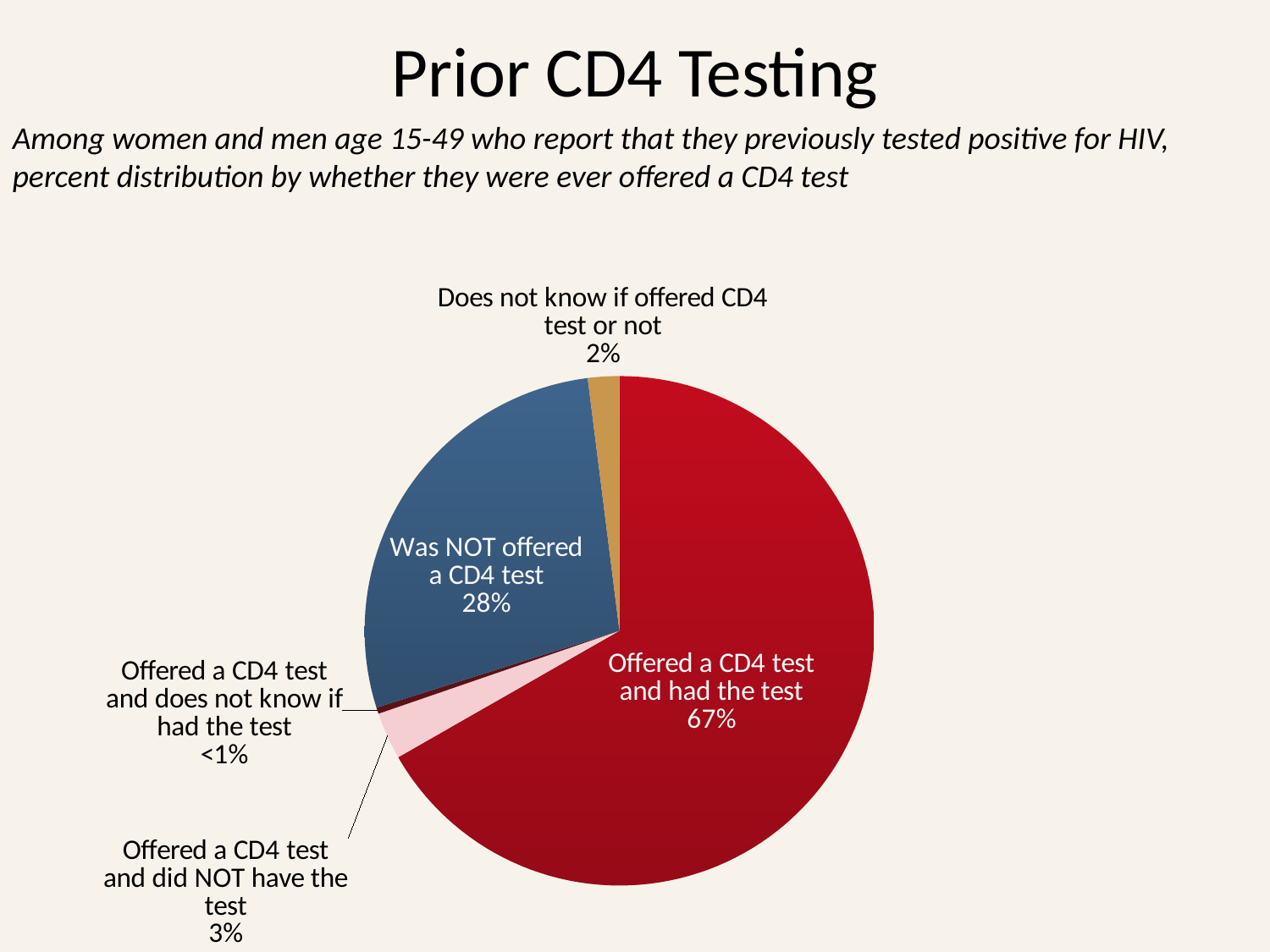

# Prior CD4 Testing
Among women and men age 15-49 who report that they previously tested positive for HIV, percent distribution by whether they were ever offered a CD4 test

### Chart

| Category | Sales |
|---|---|
| Offered a CD4 test and had the test | 67.0 |
| Offered a CD4 test and did NOT have the test | 3.0 |
| Offered a CD4 test and does not know if had the test | 0.4 |
| Was NOT offered a CD4 test | 28.0 |
| Does not know if offered CD4 test or not | 2.0 |